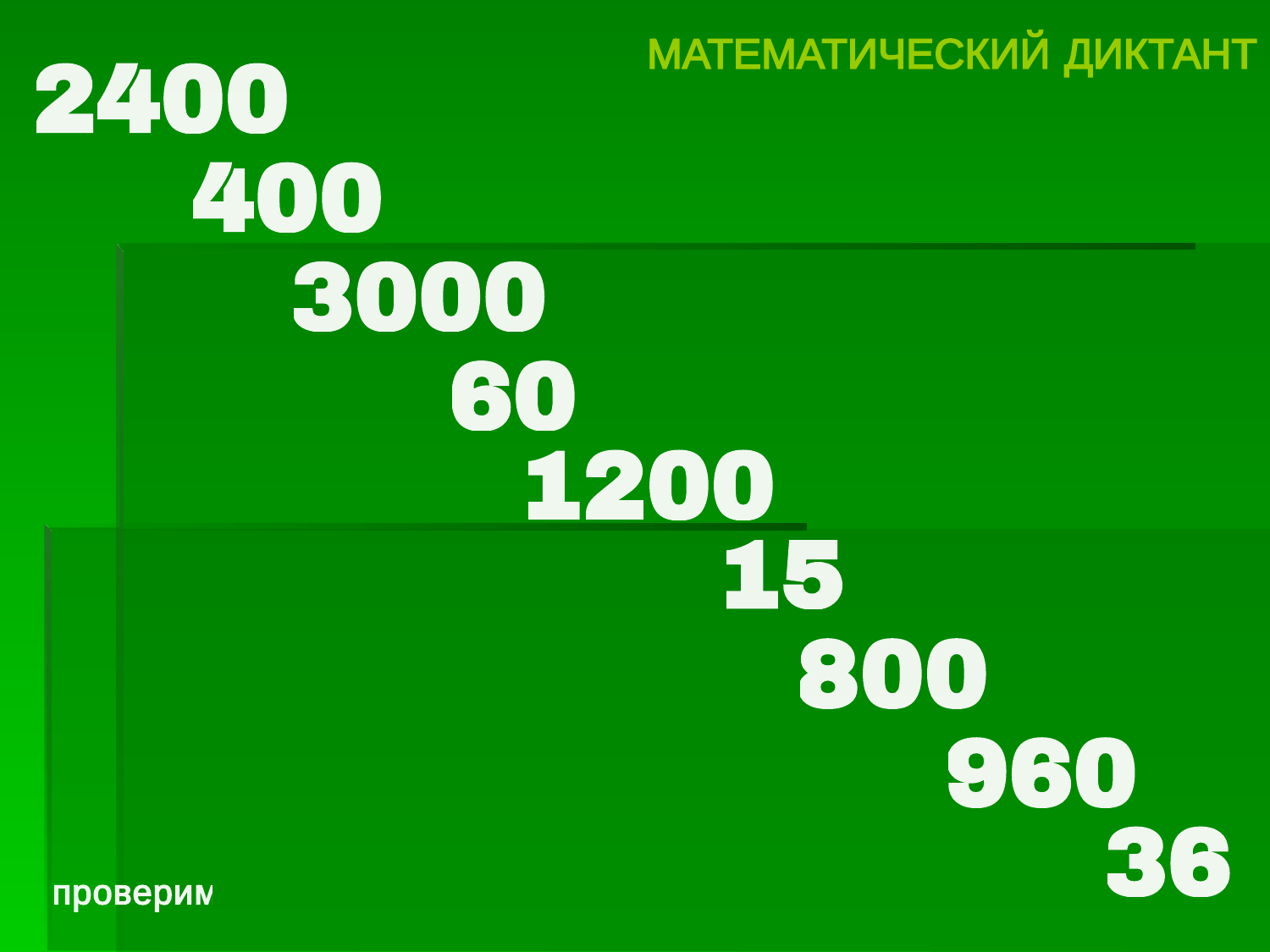

Математический диктант
# 2400
400
3000
60
1200
15
800
960
36
проверим